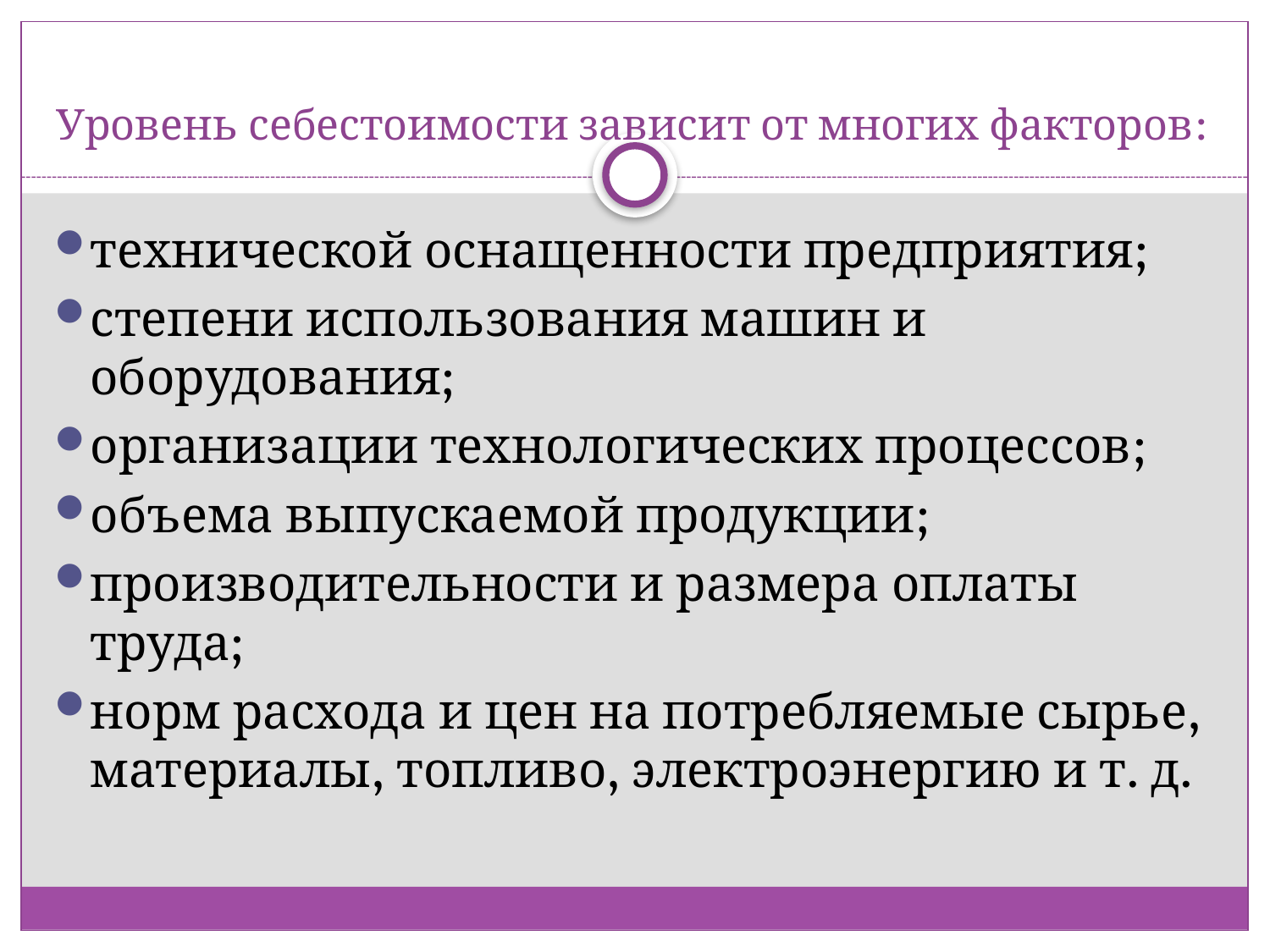

# Уровень себестоимости зависит от многих факторов:
технической оснащенности предприятия;
степени использования машин и оборудования;
организации технологических процессов;
объема выпускаемой продукции;
производительности и размера оплаты труда;
норм расхода и цен на потребляемые сырье, материалы, топливо, электроэнергию и т. д.